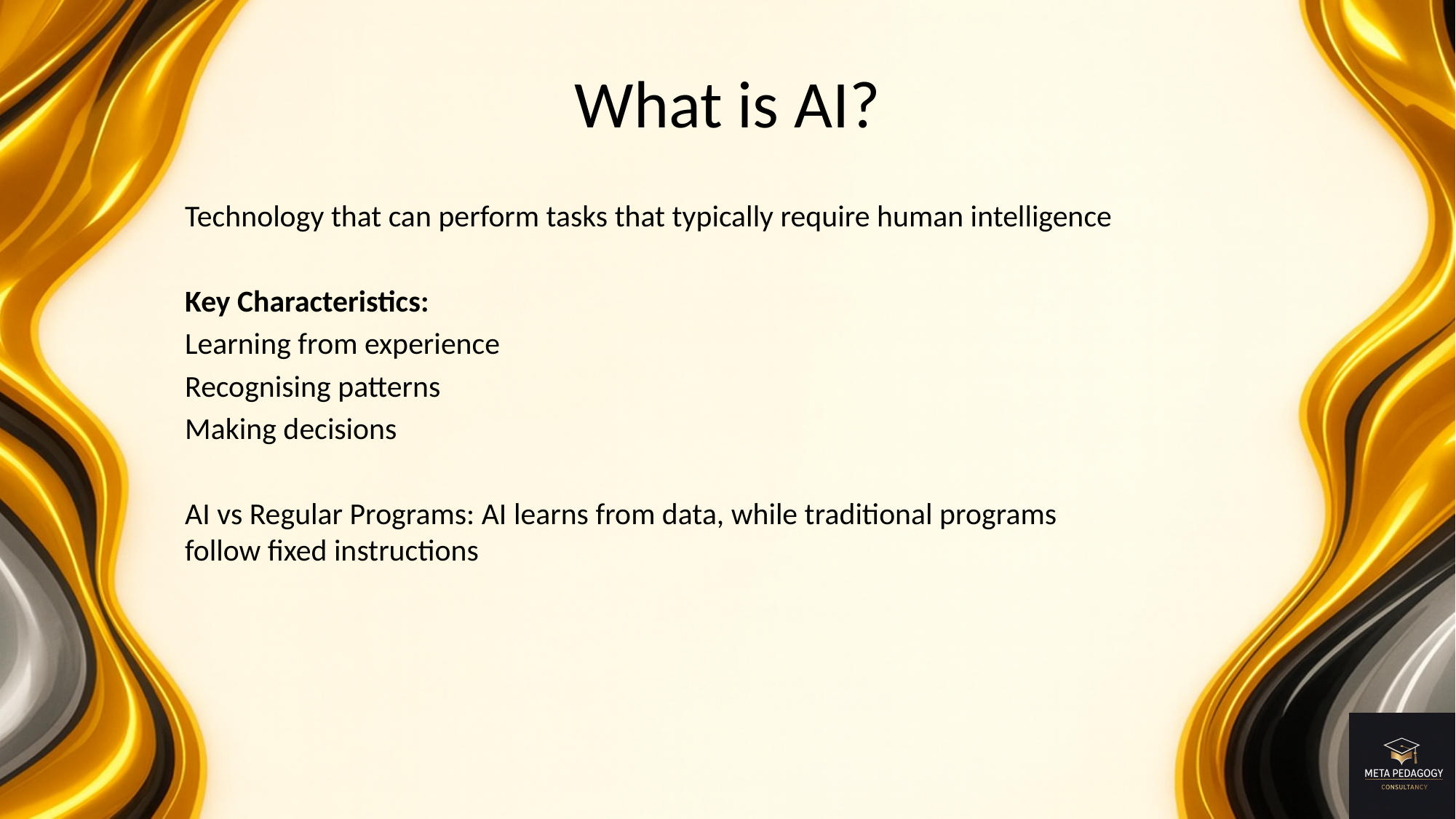

# What is AI?
Technology that can perform tasks that typically require human intelligence

Key Characteristics:
Learning from experience
Recognising patterns
Making decisions

AI vs Regular Programs: AI learns from data, while traditional programs follow fixed instructions